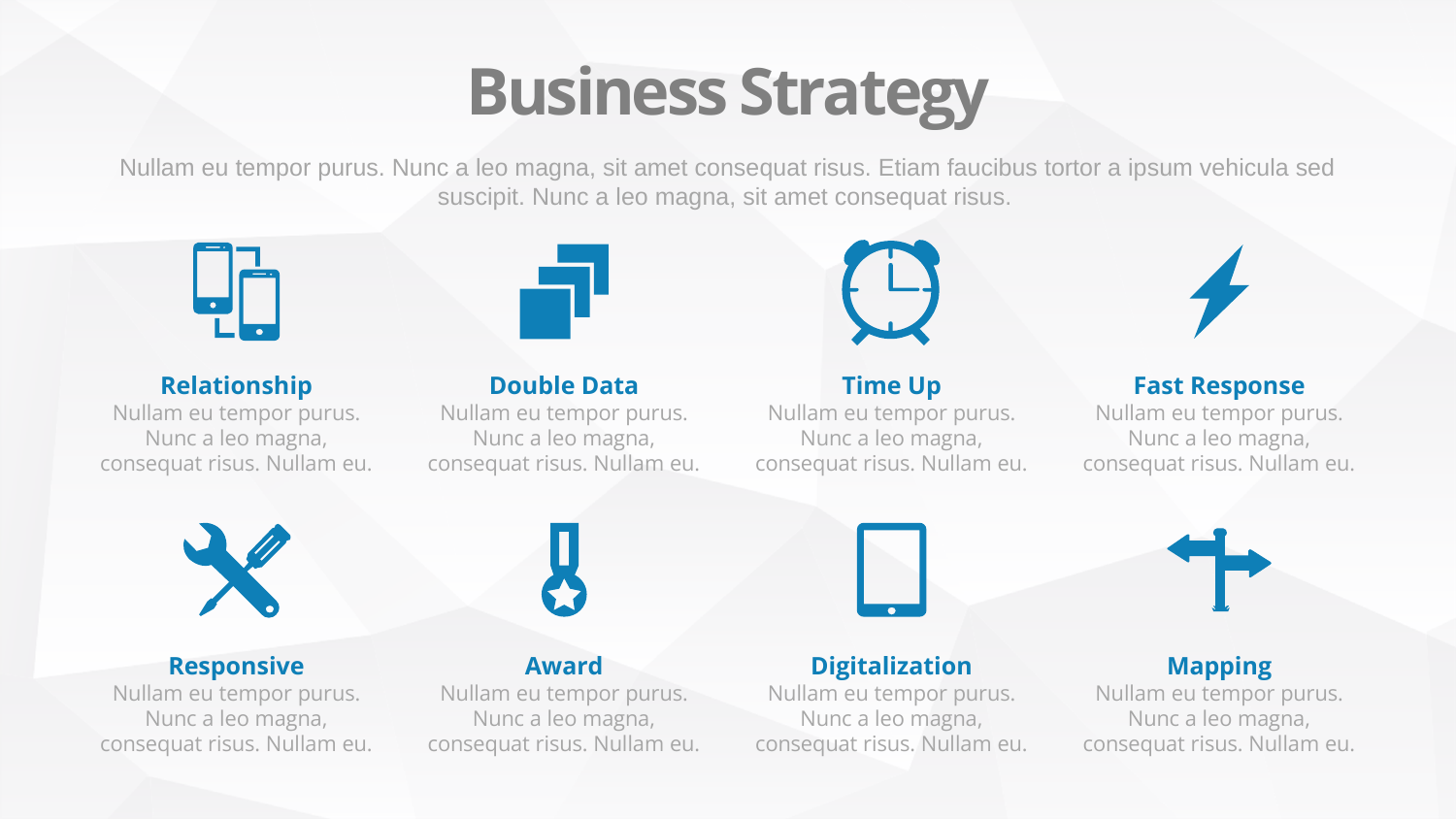

Business Strategy
Nullam eu tempor purus. Nunc a leo magna, sit amet consequat risus. Etiam faucibus tortor a ipsum vehicula sed suscipit. Nunc a leo magna, sit amet consequat risus.

Relationship
Nullam eu tempor purus. Nunc a leo magna, consequat risus. Nullam eu.
Double Data
Nullam eu tempor purus. Nunc a leo magna, consequat risus. Nullam eu.
Time Up
Nullam eu tempor purus. Nunc a leo magna, consequat risus. Nullam eu.
Fast Response
Nullam eu tempor purus. Nunc a leo magna, consequat risus. Nullam eu.

Responsive
Nullam eu tempor purus. Nunc a leo magna, consequat risus. Nullam eu.
Award
Nullam eu tempor purus. Nunc a leo magna, consequat risus. Nullam eu.
Digitalization
Nullam eu tempor purus. Nunc a leo magna, consequat risus. Nullam eu.
Mapping
Nullam eu tempor purus. Nunc a leo magna, consequat risus. Nullam eu.